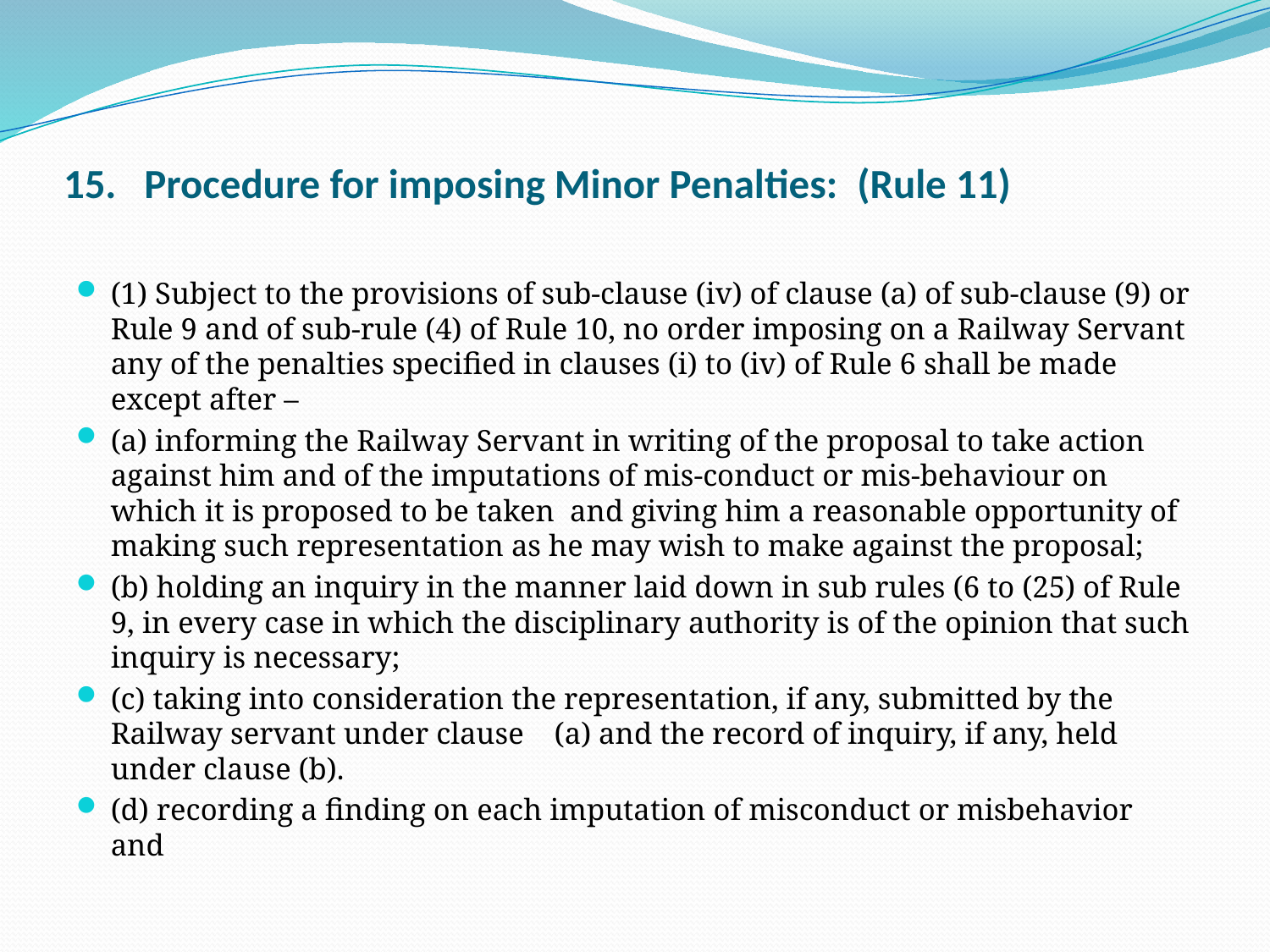

# 15.   Procedure for imposing Minor Penalties:  (Rule 11)
(1) Subject to the provisions of sub-clause (iv) of clause (a) of sub-clause (9) or Rule 9 and of sub-rule (4) of Rule 10, no order imposing on a Railway Servant any of the penalties specified in clauses (i) to (iv) of Rule 6 shall be made except after –
(a) informing the Railway Servant in writing of the proposal to take action against him and of the imputations of mis-conduct or mis-behaviour on which it is proposed to be taken  and giving him a reasonable opportunity of making such representation as he may wish to make against the proposal;
(b) holding an inquiry in the manner laid down in sub rules (6 to (25) of Rule 9, in every case in which the disciplinary authority is of the opinion that such inquiry is necessary;
(c) taking into consideration the representation, if any, submitted by the Railway servant under clause    (a) and the record of inquiry, if any, held under clause (b).
(d) recording a finding on each imputation of misconduct or misbehavior and